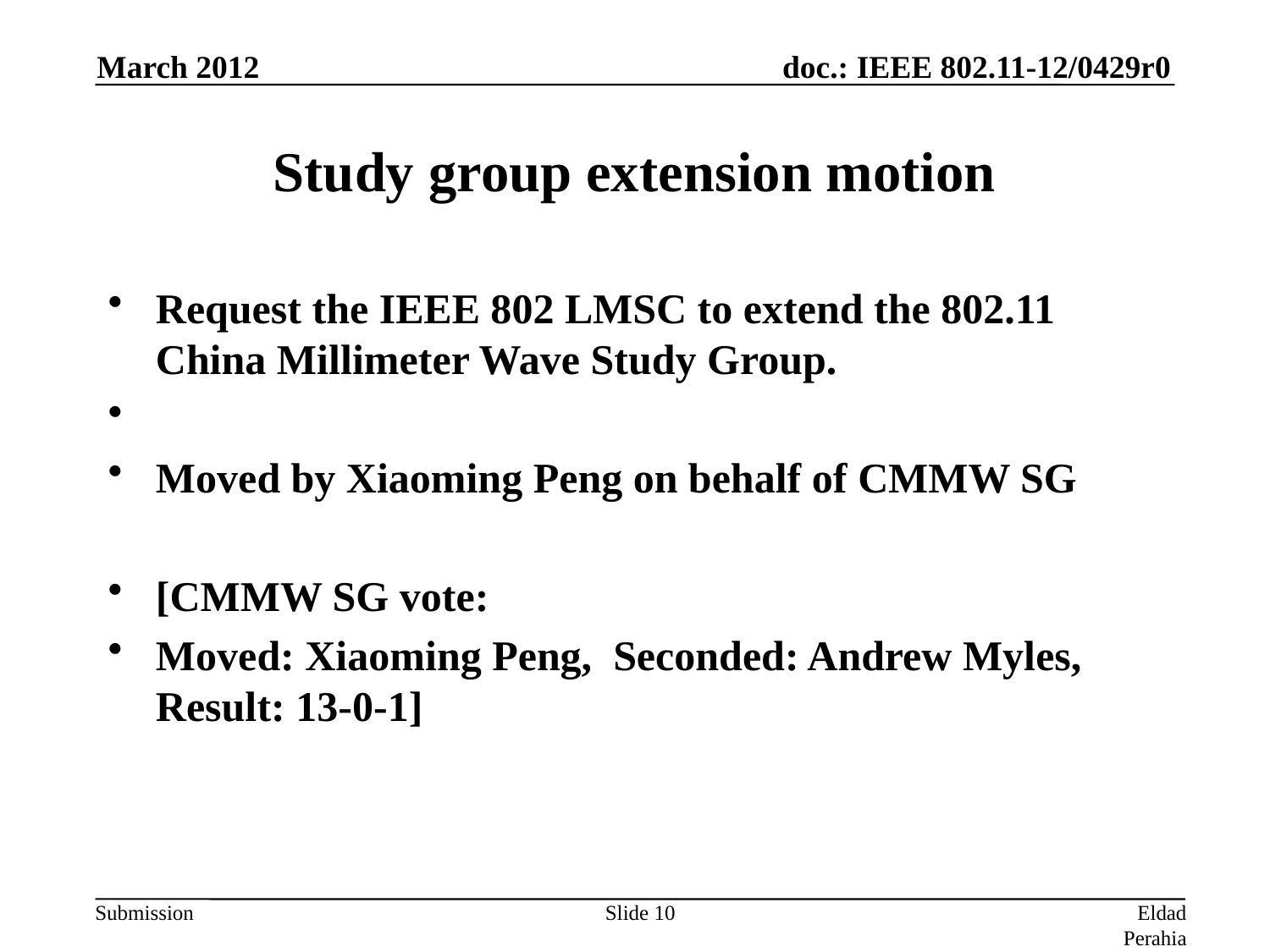

March 2012
# Study group extension motion
Request the IEEE 802 LMSC to extend the 802.11 China Millimeter Wave Study Group.

Moved by Xiaoming Peng on behalf of CMMW SG

[CMMW SG vote:
Moved: Xiaoming Peng,  Seconded: Andrew Myles, Result: 13-0-1]

Slide 10
Eldad Perahia, Xiaoming Peng